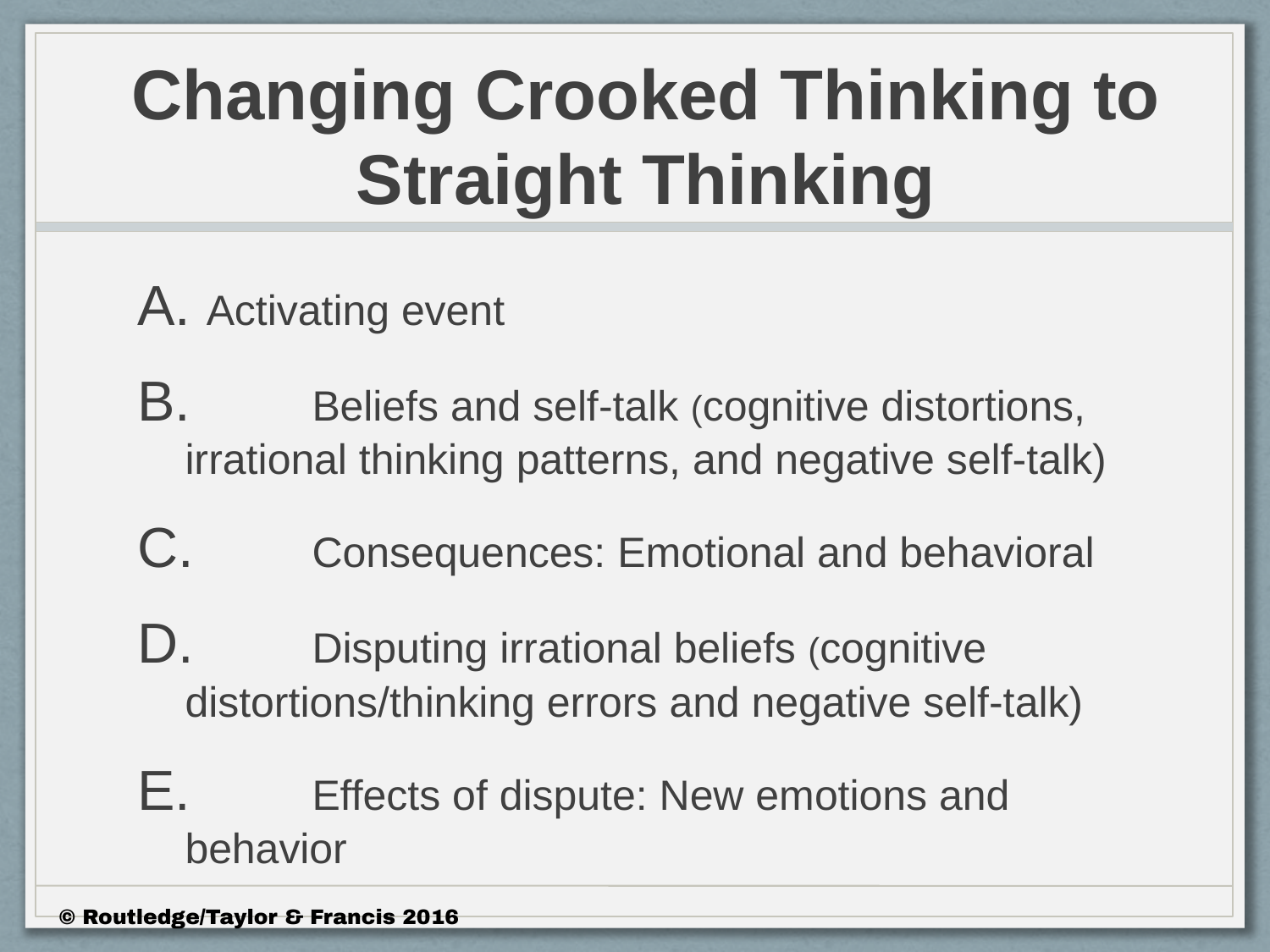

# Changing Crooked Thinking to Straight Thinking

A. Activating event
B.	Beliefs and self-talk (cognitive distortions, irrational thinking patterns, and negative self-talk)
C.	Consequences: Emotional and behavioral
D.	Disputing irrational beliefs (cognitive distortions/thinking errors and negative self-talk)
E.	Effects of dispute: New emotions and behavior

© Routledge/Taylor & Francis 2016